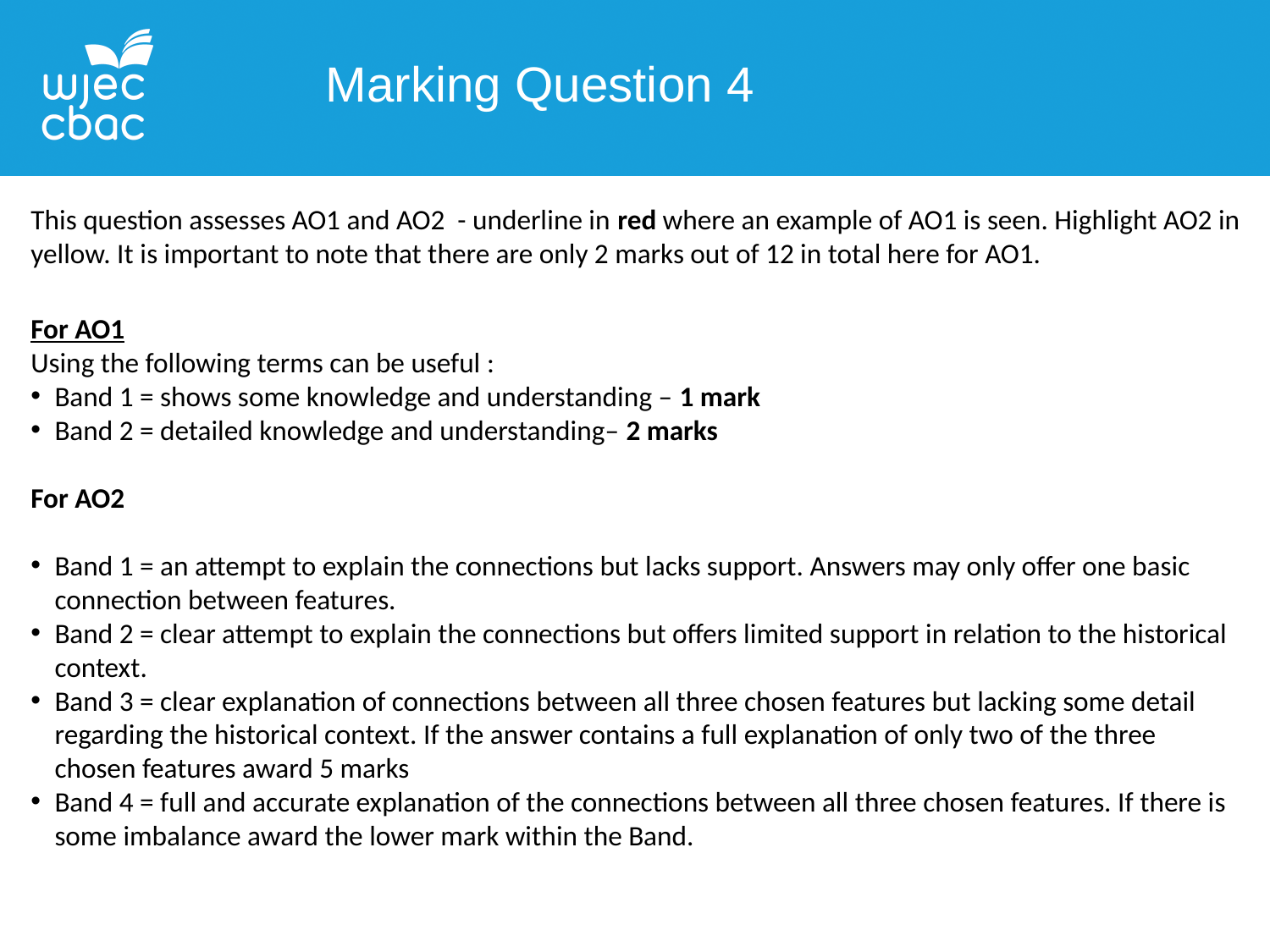

Marking Question 4

This question assesses AO1 and AO2  - underline in red where an example of AO1 is seen. Highlight AO2 in yellow. It is important to note that there are only 2 marks out of 12 in total here for AO1.

For AO1
Using the following terms can be useful :
Band 1 = shows some knowledge and understanding – 1 mark
Band 2 = detailed knowledge and understanding– 2 marks

For AO2

Band 1 = an attempt to explain the connections but lacks support. Answers may only offer one basic connection between features.
Band 2 = clear attempt to explain the connections but offers limited support in relation to the historical context.
Band 3 = clear explanation of connections between all three chosen features but lacking some detail regarding the historical context. If the answer contains a full explanation of only two of the three chosen features award 5 marks
Band 4 = full and accurate explanation of the connections between all three chosen features. If there is some imbalance award the lower mark within the Band.